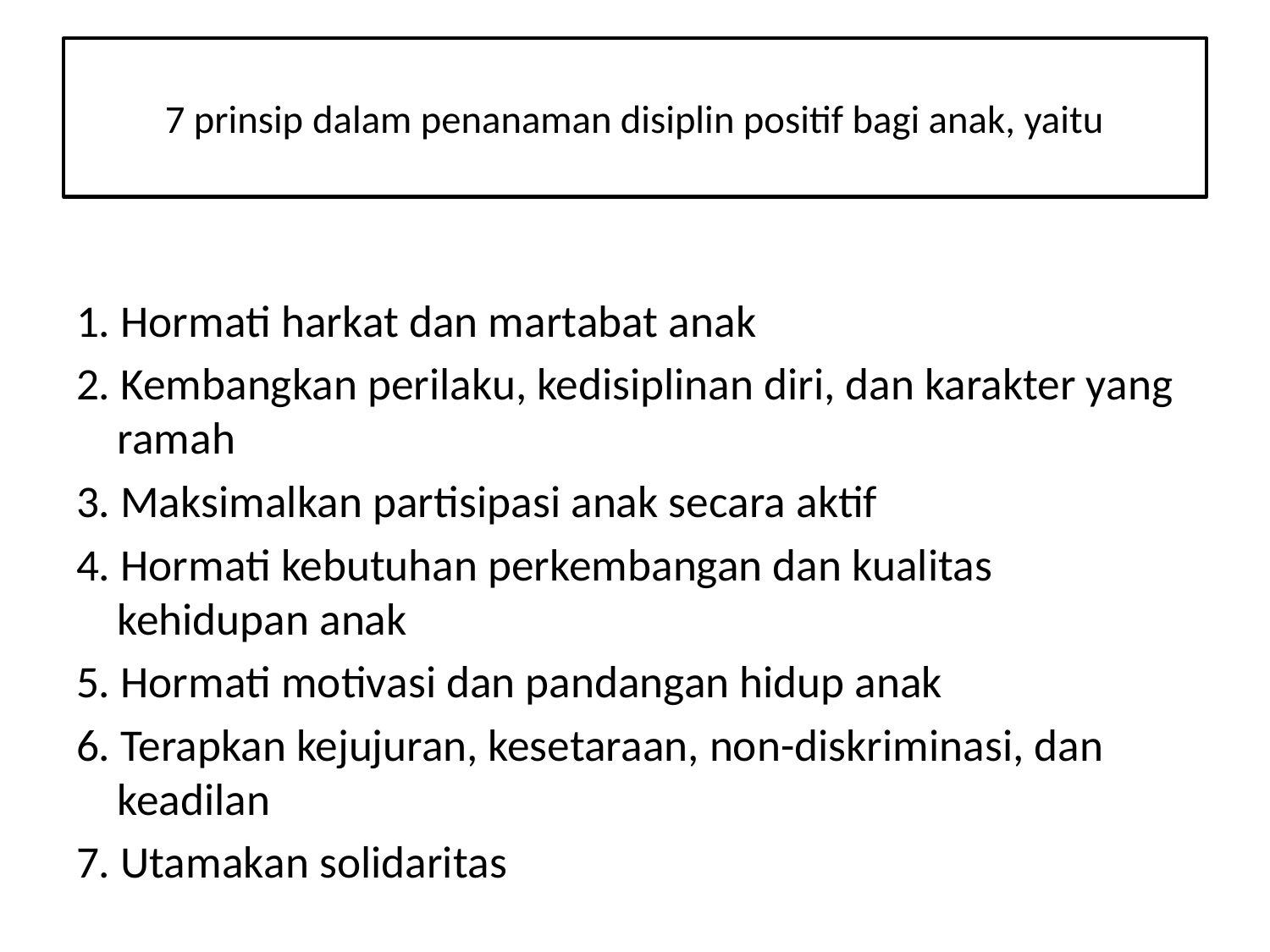

# 7 prinsip dalam penanaman disiplin positif bagi anak, yaitu

1. Hormati harkat dan martabat anak
2. Kembangkan perilaku, kedisiplinan diri, dan karakter yang ramah
3. Maksimalkan partisipasi anak secara aktif
4. Hormati kebutuhan perkembangan dan kualitas kehidupan anak
5. Hormati motivasi dan pandangan hidup anak
6. Terapkan kejujuran, kesetaraan, non-diskriminasi, dan keadilan
7. Utamakan solidaritas